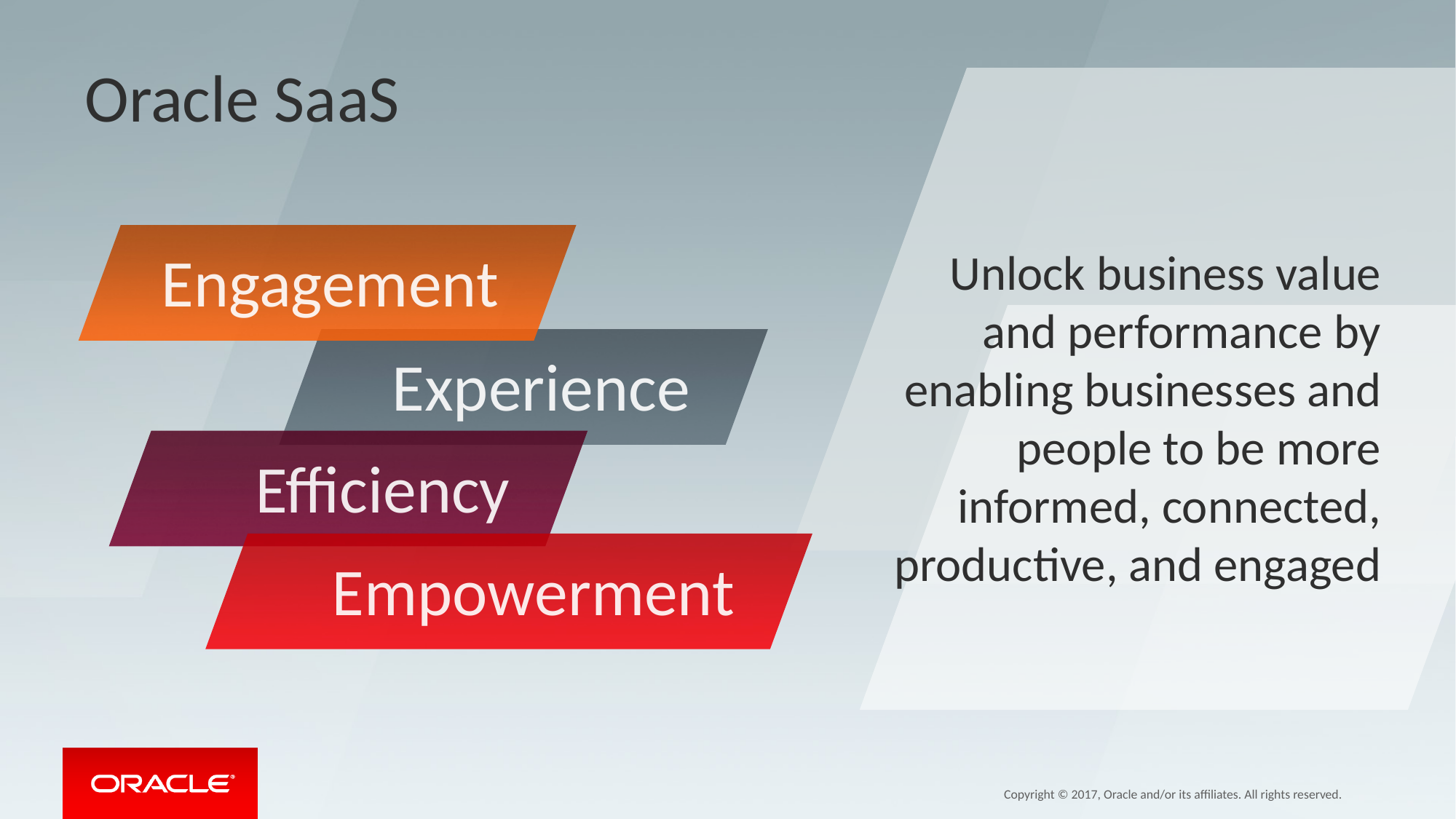

Oracle SaaS

Engagement
Unlock business value and performance by enabling businesses and people to be more informed, connected, productive, and engaged

Experience

Efficiency

Empowerment
Copyright © 2017, Oracle and/or its affiliates. All rights reserved.